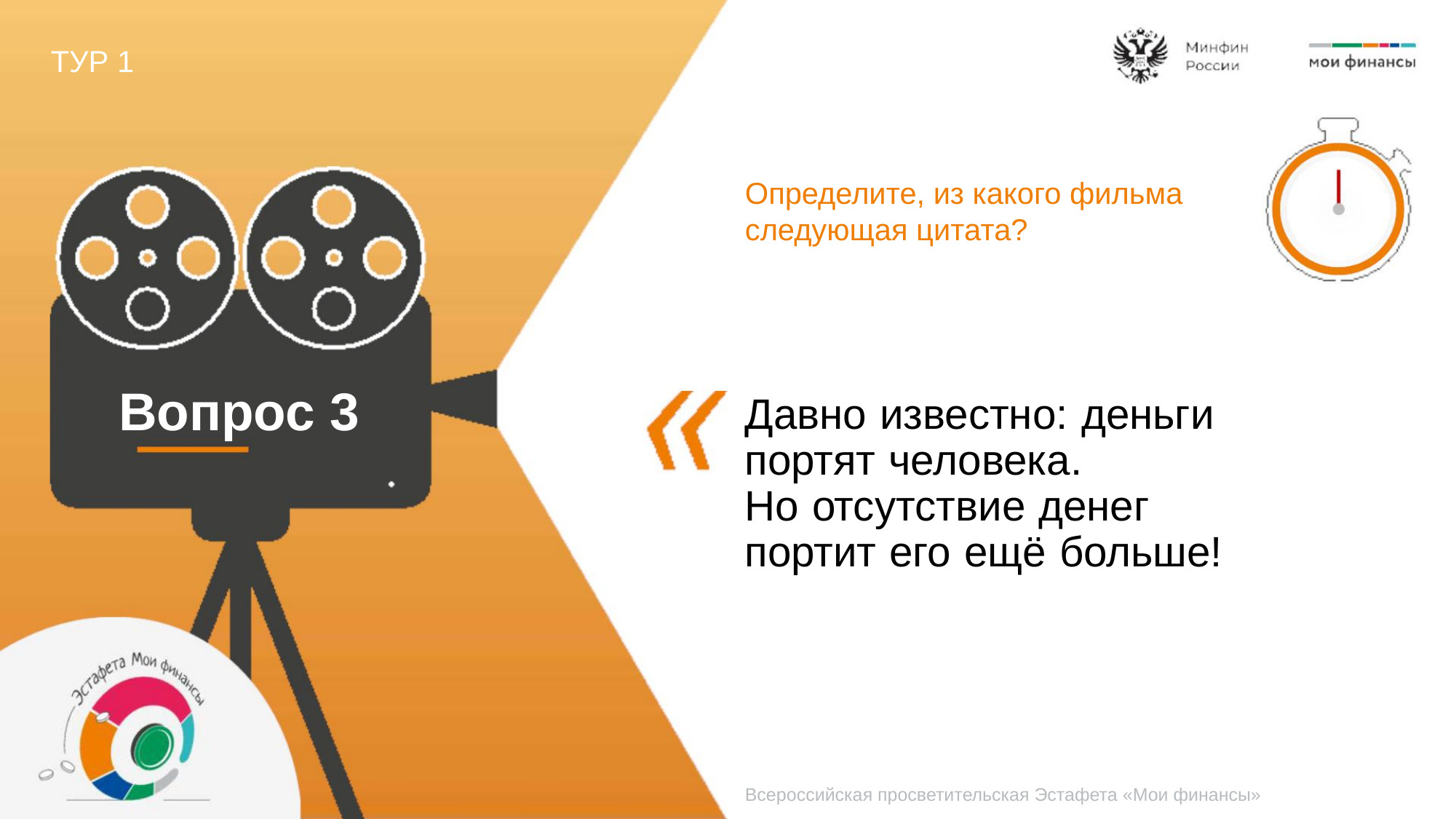

ТУР 1
Определите, из какого фильма
следующая цитата?
Вопрос 3
Давно известно: деньги
портят человека.
Но отсутствие денег
портит его ещё больше!
Всероссийская просветительская Эстафета «Мои финансы»